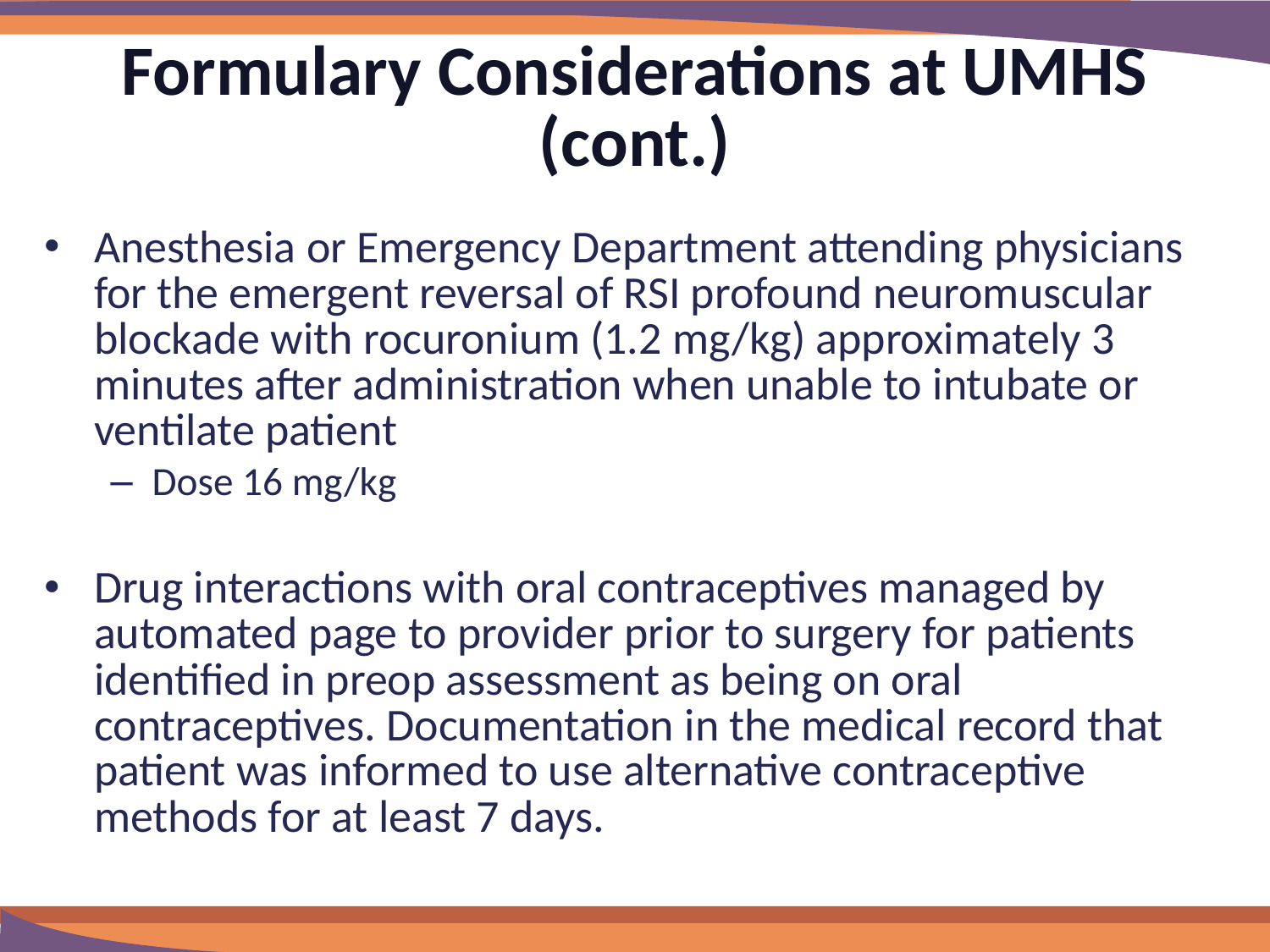

# Formulary Considerations at UMHS (cont.)
Anesthesia or Emergency Department attending physicians for the emergent reversal of RSI profound neuromuscular blockade with rocuronium (1.2 mg/kg) approximately 3 minutes after administration when unable to intubate or ventilate patient
Dose 16 mg/kg

Drug interactions with oral contraceptives managed by automated page to provider prior to surgery for patients identified in preop assessment as being on oral contraceptives. Documentation in the medical record that patient was informed to use alternative contraceptive methods for at least 7 days.